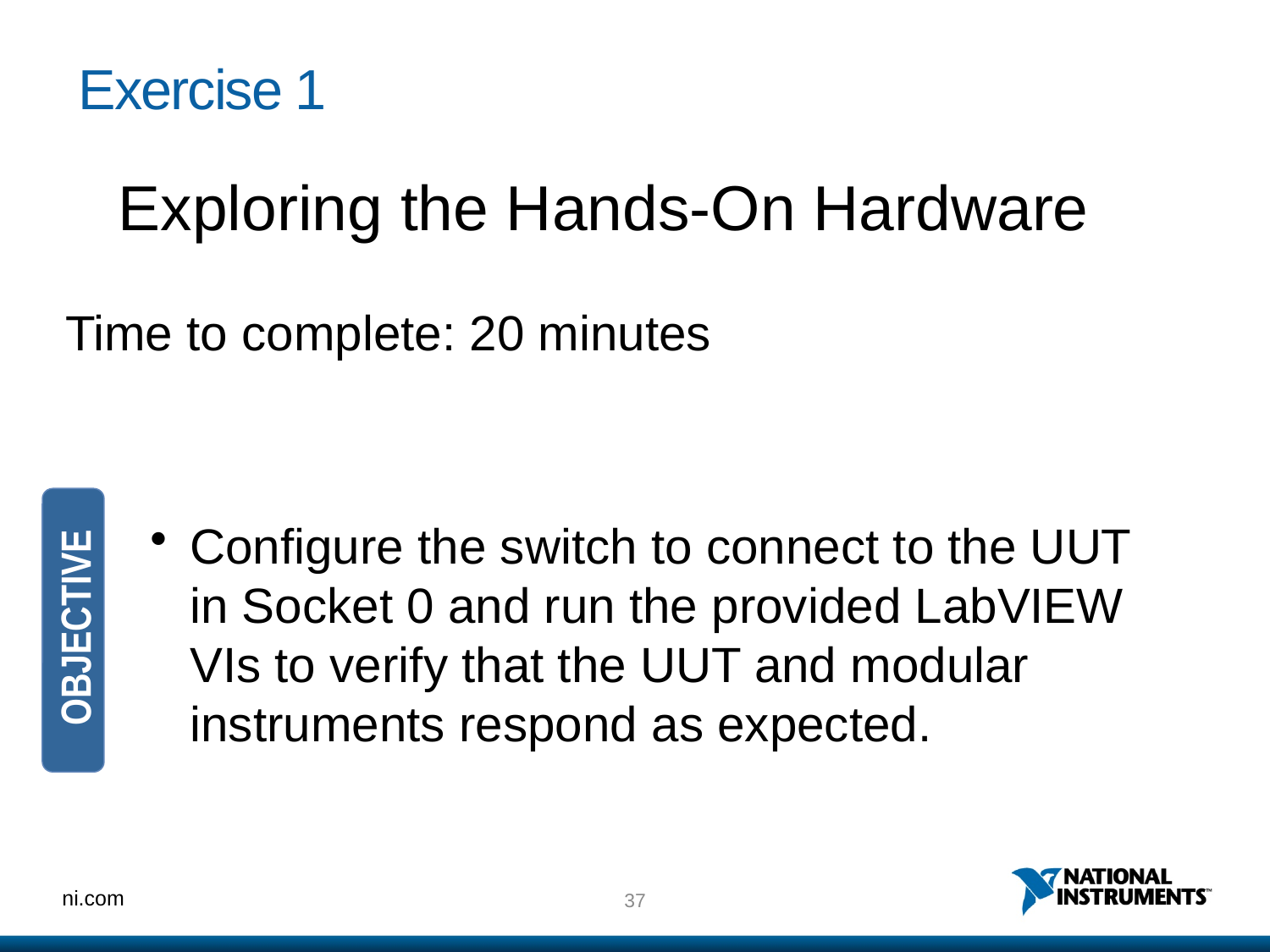

# Exercise 1
	Exploring the Hands-On Hardware

Time to complete: 20 minutes
Configure the switch to connect to the UUT in Socket 0 and run the provided LabVIEW VIs to verify that the UUT and modular instruments respond as expected.
OBJECTIVE